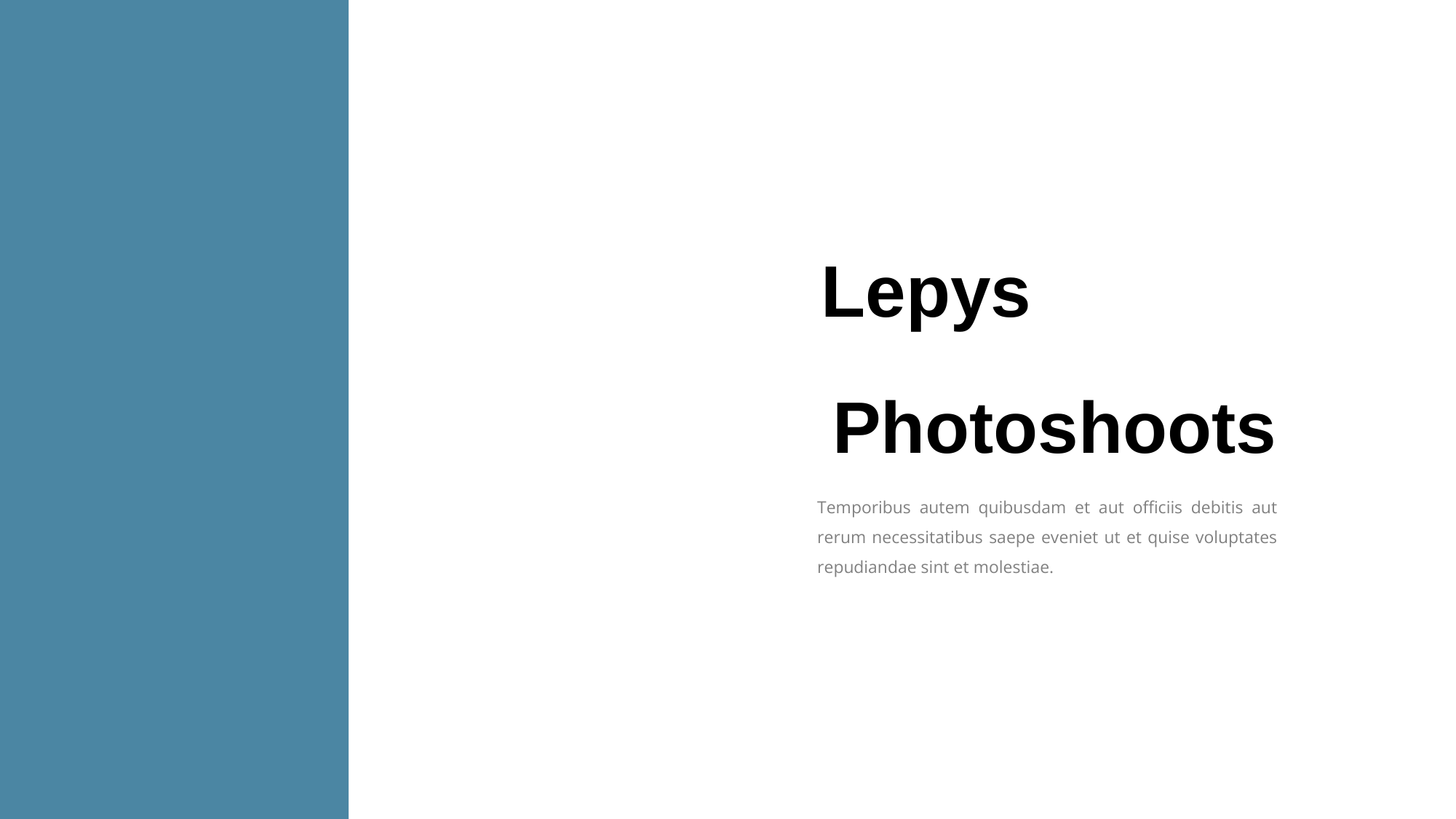

Lepys
Photoshoots
Temporibus autem quibusdam et aut officiis debitis aut rerum necessitatibus saepe eveniet ut et quise voluptates repudiandae sint et molestiae.